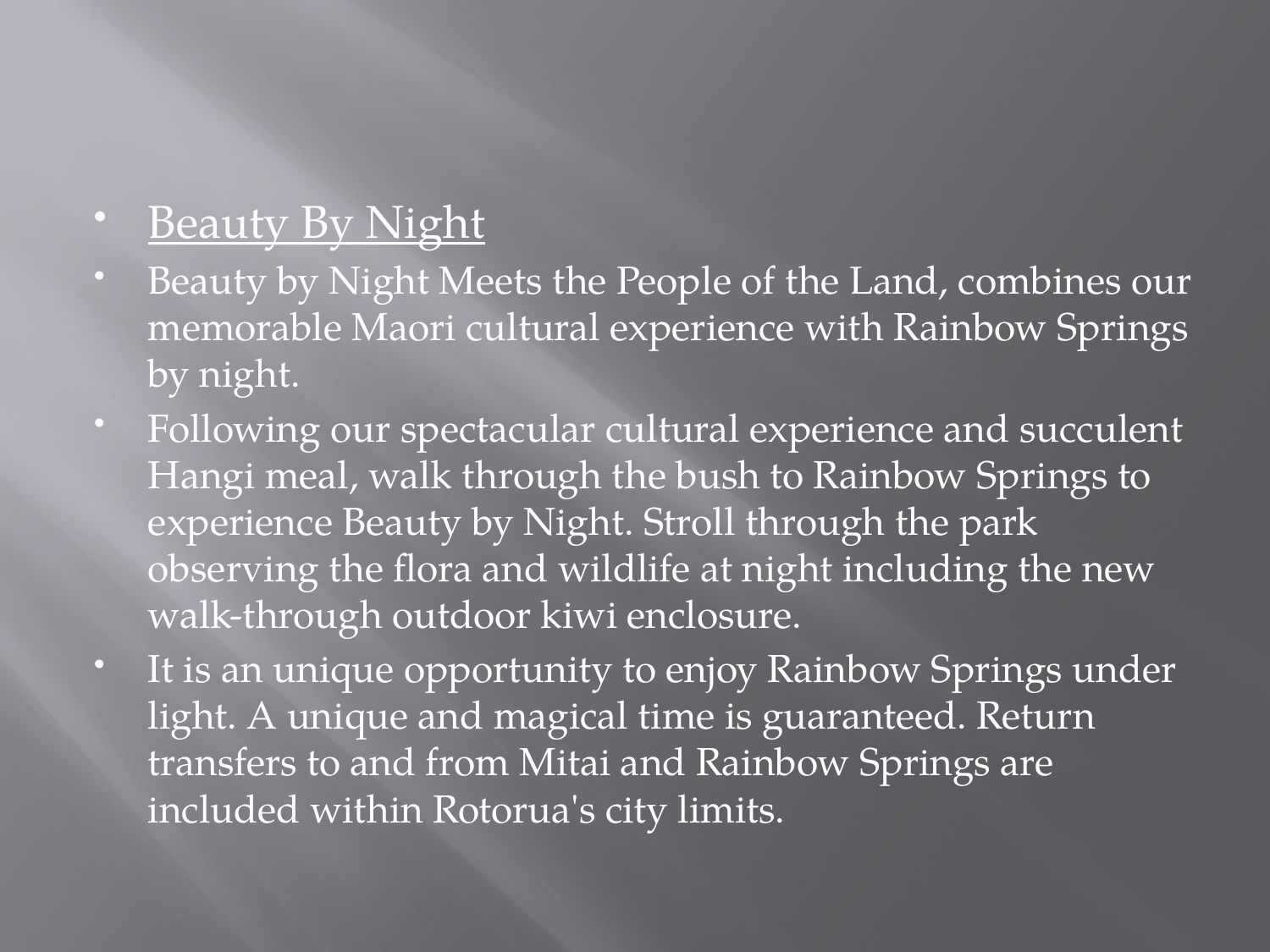

Beauty By Night
Beauty by Night Meets the People of the Land, combines our memorable Maori cultural experience with Rainbow Springs by night.
Following our spectacular cultural experience and succulent Hangi meal, walk through the bush to Rainbow Springs to experience Beauty by Night. Stroll through the park observing the flora and wildlife at night including the new walk-through outdoor kiwi enclosure.
It is an unique opportunity to enjoy Rainbow Springs under light. A unique and magical time is guaranteed. Return transfers to and from Mitai and Rainbow Springs are included within Rotorua's city limits.